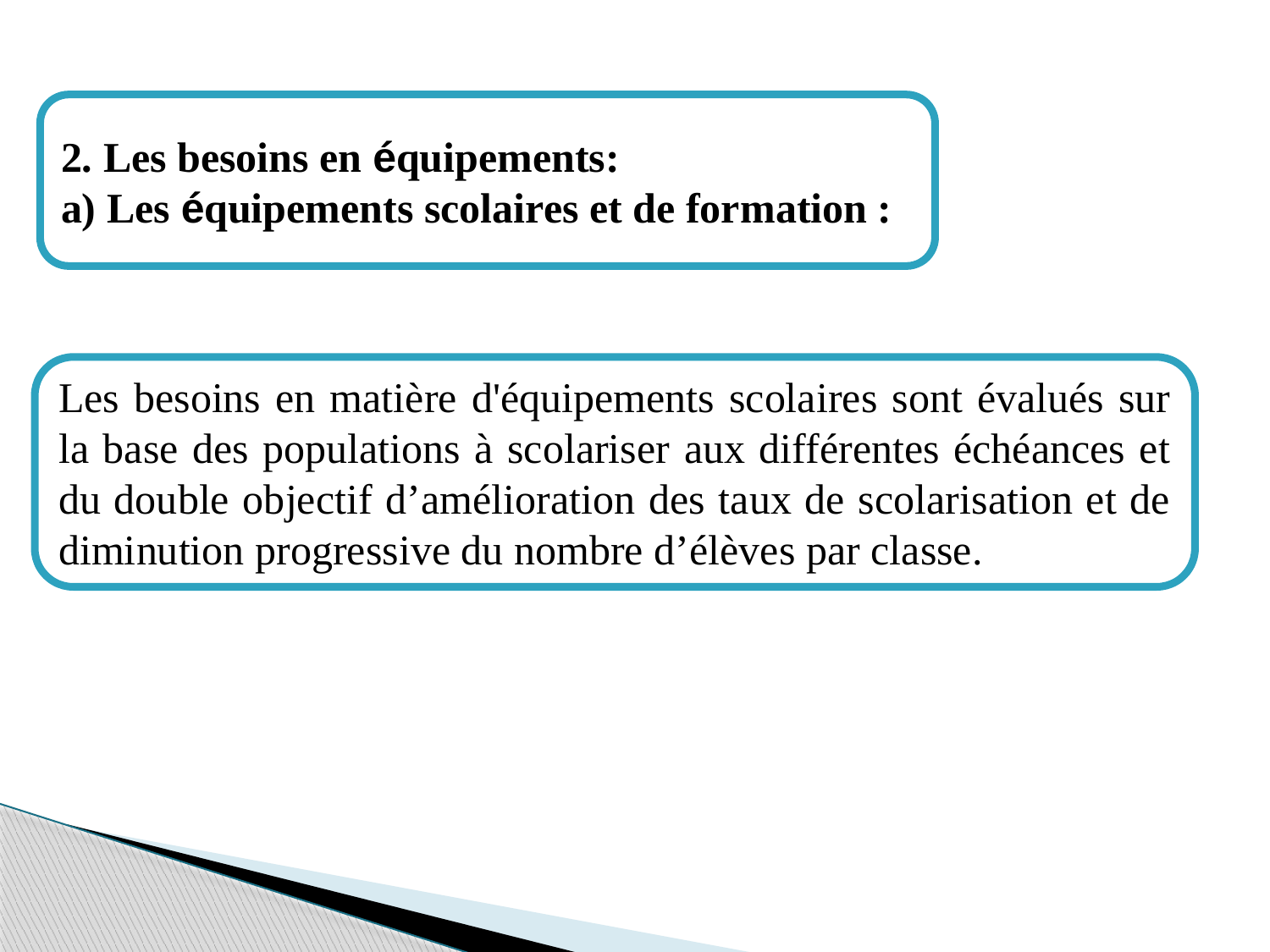

2. Les besoins en équipements:
a) Les équipements scolaires et de formation :
Les besoins en matière d'équipements scolaires sont évalués sur la base des populations à scolariser aux différentes échéances et du double objectif d’amélioration des taux de scolarisation et de diminution progressive du nombre d’élèves par classe.